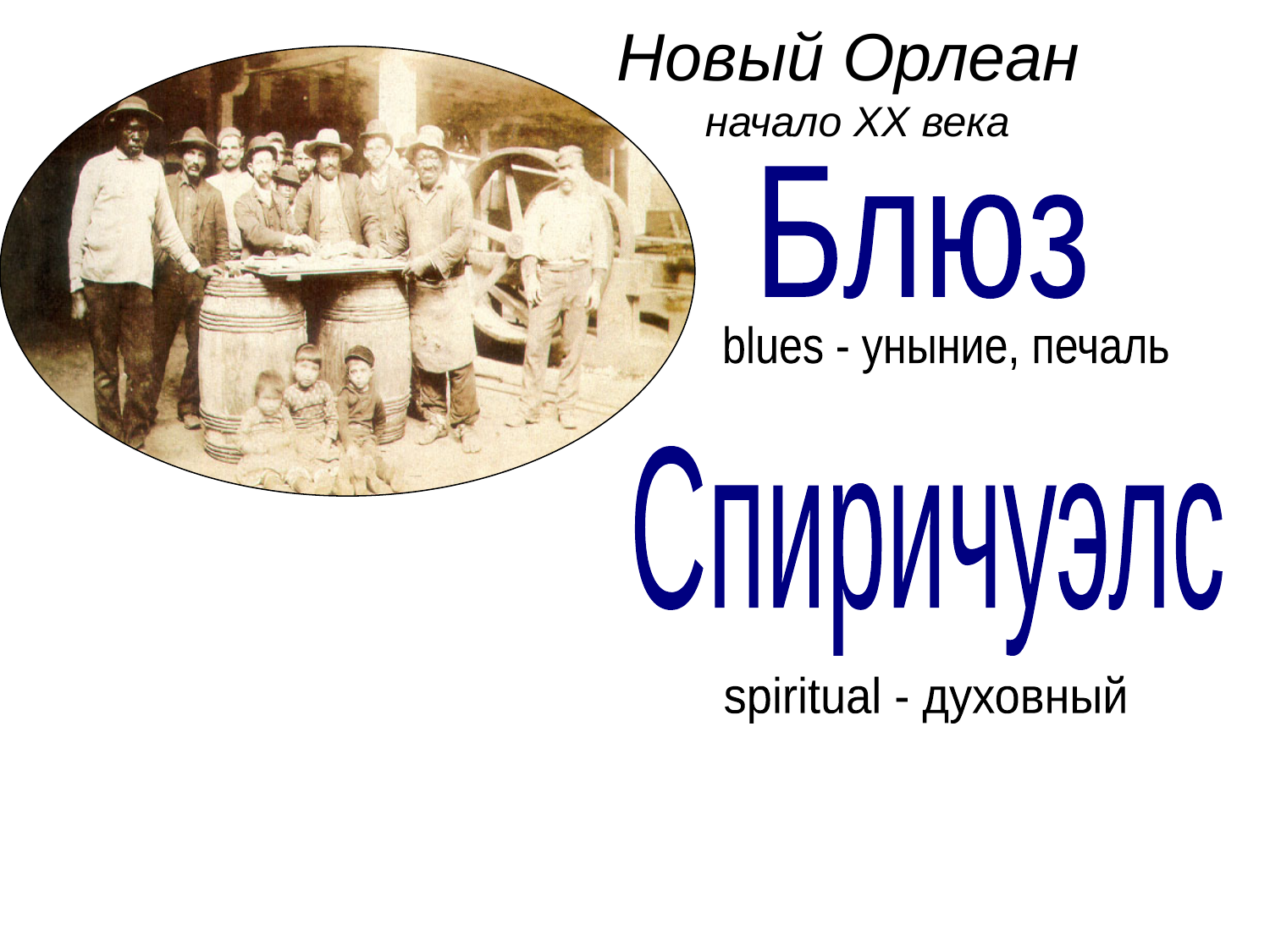

Новый Орлеан
начало XX века

Блюз
blues - уныние, печаль
Спиричуэлс

spiritual - духовный